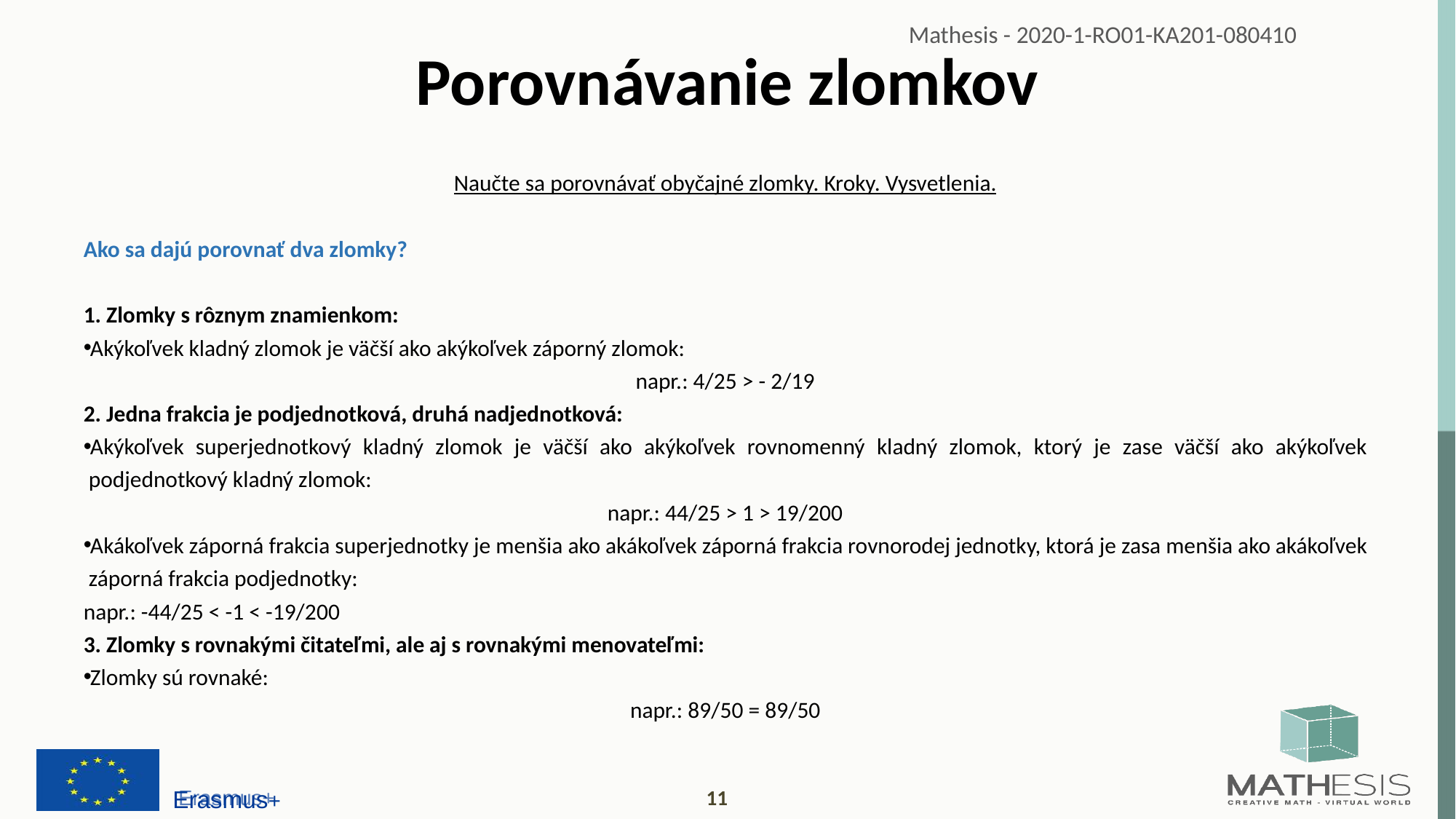

# Porovnávanie zlomkov
Naučte sa porovnávať obyčajné zlomky. Kroky. Vysvetlenia.

Ako sa dajú porovnať dva zlomky?

1. Zlomky s rôznym znamienkom:
Akýkoľvek kladný zlomok je väčší ako akýkoľvek záporný zlomok:
napr.: 4/25 > - 2/19
2. Jedna frakcia je podjednotková, druhá nadjednotková:
Akýkoľvek superjednotkový kladný zlomok je väčší ako akýkoľvek rovnomenný kladný zlomok, ktorý je zase väčší ako akýkoľvek podjednotkový kladný zlomok:
napr.: 44/25 > 1 > 19/200
Akákoľvek záporná frakcia superjednotky je menšia ako akákoľvek záporná frakcia rovnorodej jednotky, ktorá je zasa menšia ako akákoľvek záporná frakcia podjednotky:
napr.: -44/25 < -1 < -19/200
3. Zlomky s rovnakými čitateľmi, ale aj s rovnakými menovateľmi:
Zlomky sú rovnaké:
napr.: 89/50 = 89/50